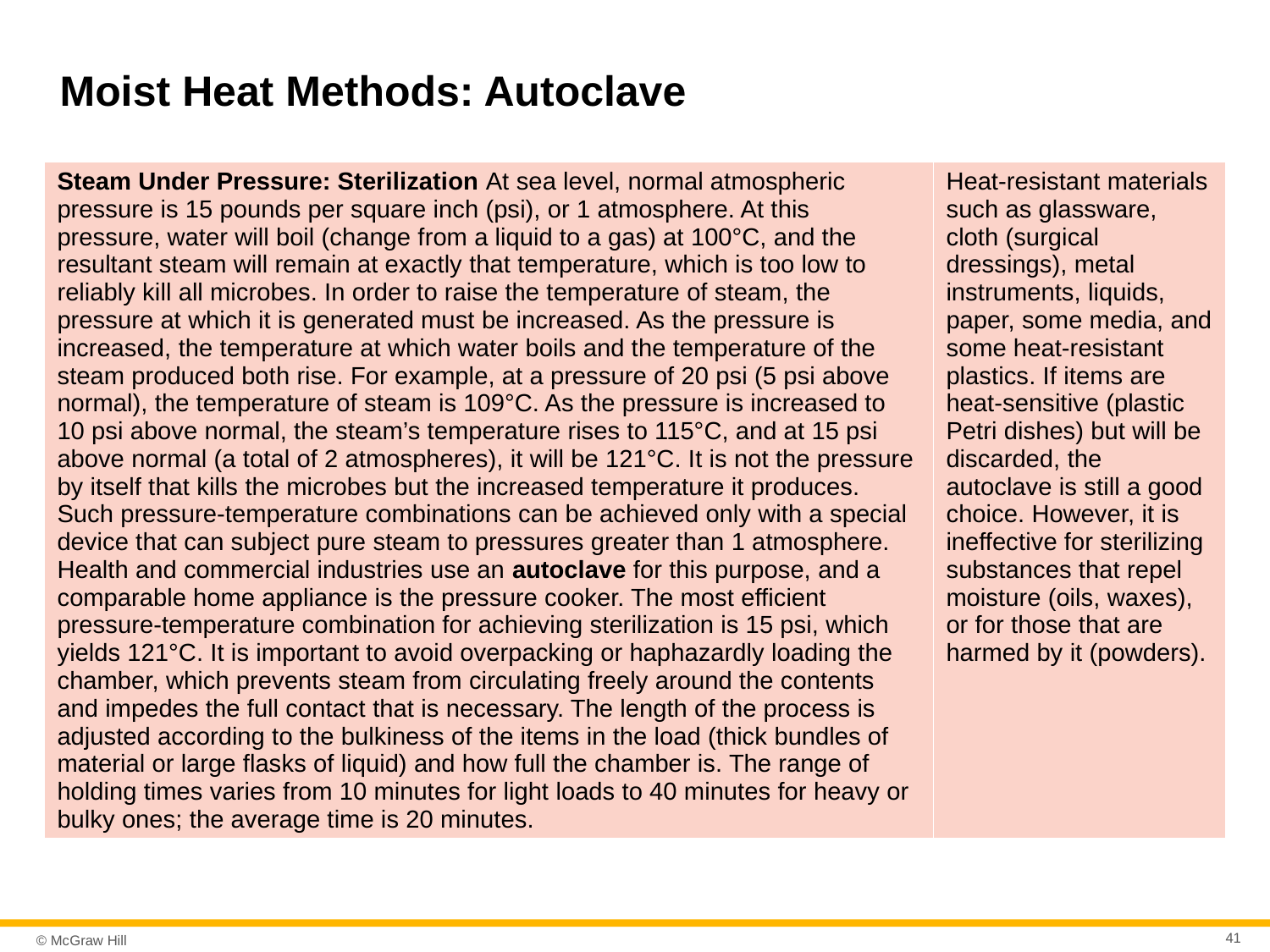

# Moist Heat Methods: Autoclave
| Steam Under Pressure: Sterilization At sea level, normal atmospheric pressure is 15 pounds per square inch (psi), or 1 atmosphere. At this pressure, water will boil (change from a liquid to a gas) at 100°C, and the resultant steam will remain at exactly that temperature, which is too low to reliably kill all microbes. In order to raise the temperature of steam, the pressure at which it is generated must be increased. As the pressure is increased, the temperature at which water boils and the temperature of the steam produced both rise. For example, at a pressure of 20 psi (5 psi above normal), the temperature of steam is 109°C. As the pressure is increased to 10 psi above normal, the steam’s temperature rises to 115°C, and at 15 psi above normal (a total of 2 atmospheres), it will be 121°C. It is not the pressure by itself that kills the microbes but the increased temperature it produces. Such pressure-temperature combinations can be achieved only with a special device that can subject pure steam to pressures greater than 1 atmosphere. Health and commercial industries use an autoclave for this purpose, and a comparable home appliance is the pressure cooker. The most efficient pressure-temperature combination for achieving sterilization is 15 psi, which yields 121°C. It is important to avoid overpacking or haphazardly loading the chamber, which prevents steam from circulating freely around the contents and impedes the full contact that is necessary. The length of the process is adjusted according to the bulkiness of the items in the load (thick bundles of material or large flasks of liquid) and how full the chamber is. The range of holding times varies from 10 minutes for light loads to 40 minutes for heavy or bulky ones; the average time is 20 minutes. | Heat-resistant materials such as glassware, cloth (surgical dressings), metal instruments, liquids, paper, some media, and some heat-resistant plastics. If items are heat-sensitive (plastic Petri dishes) but will be discarded, the autoclave is still a good choice. However, it is ineffective for sterilizing substances that repel moisture (oils, waxes), or for those that are harmed by it (powders). |
| --- | --- |